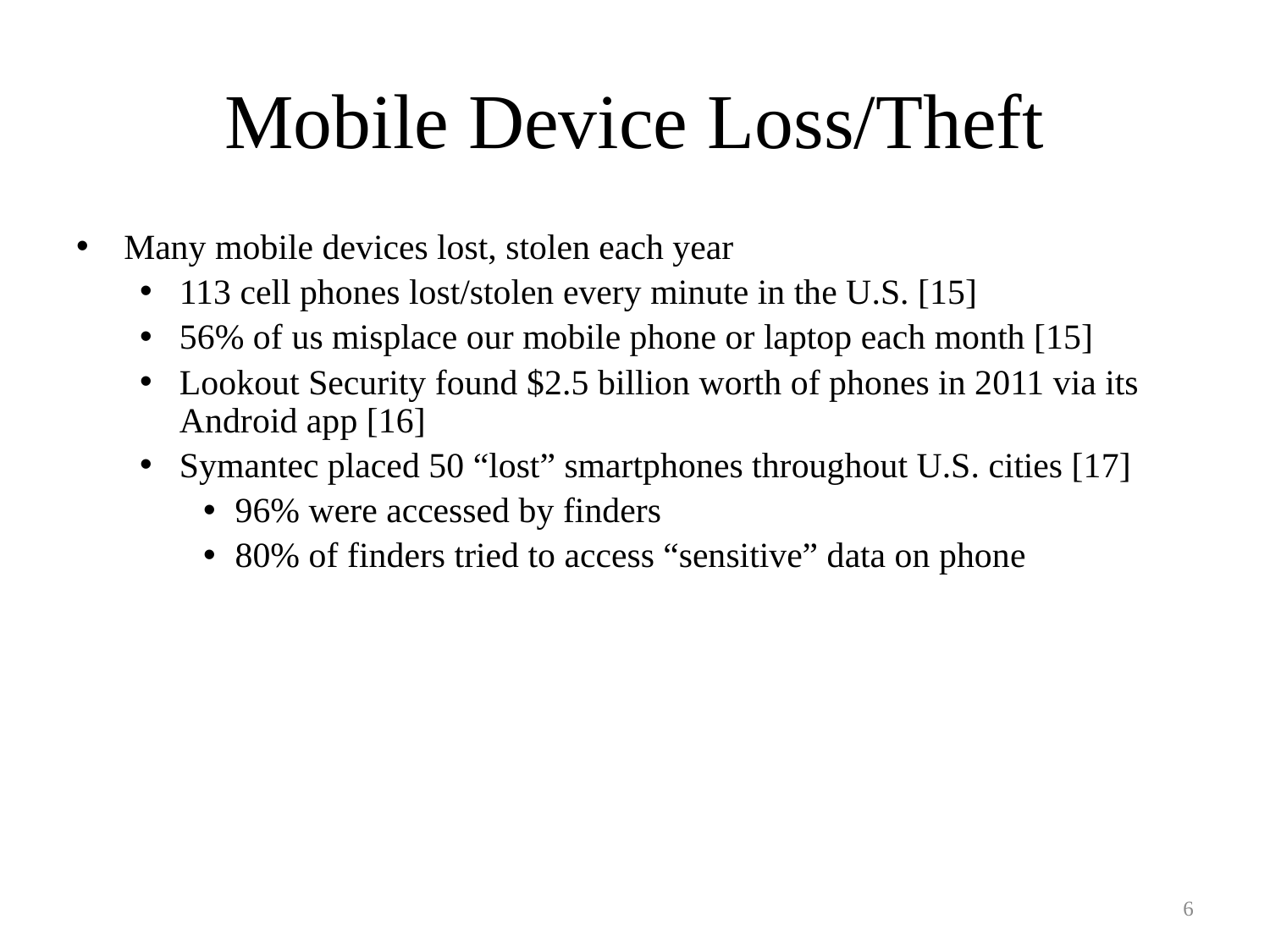

# Mobile Device Loss/Theft
Many mobile devices lost, stolen each year
113 cell phones lost/stolen every minute in the U.S. [15]
56% of us misplace our mobile phone or laptop each month [15]
Lookout Security found $2.5 billion worth of phones in 2011 via its Android app [16]
Symantec placed 50 “lost” smartphones throughout U.S. cities [17]
96% were accessed by finders
80% of finders tried to access “sensitive” data on phone

6